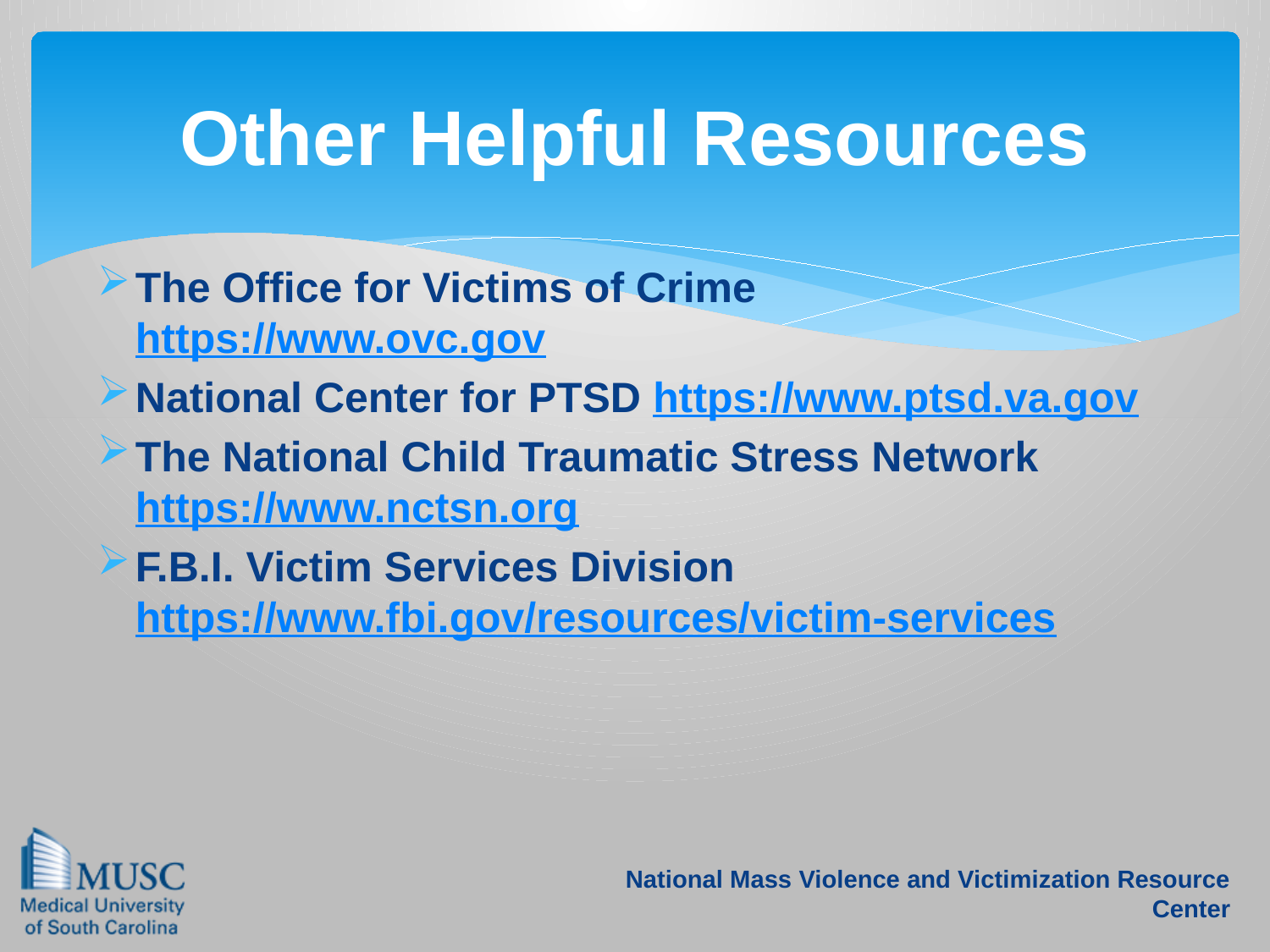

# Other Helpful Resources
The Office for Victims of Crime https://www.ovc.gov
National Center for PTSD https://www.ptsd.va.gov
The National Child Traumatic Stress Network https://www.nctsn.org
F.B.I. Victim Services Division  https://www.fbi.gov/resources/victim-services

National Mass Violence and Victimization Resource Center